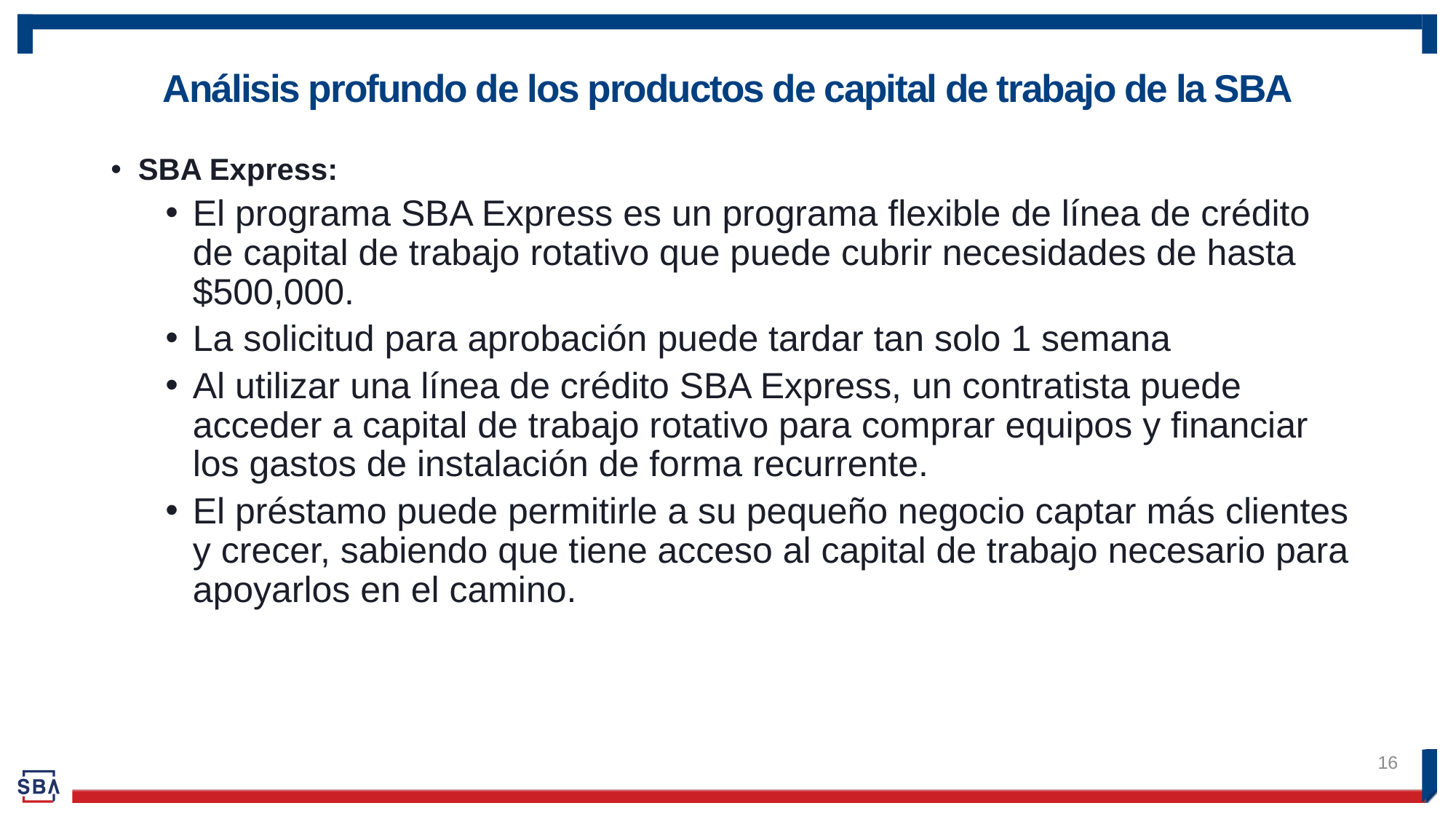

# Análisis profundo de los productos de capital de trabajo de la SBA
SBA Express:
El programa SBA Express es un programa flexible de línea de crédito de capital de trabajo rotativo que puede cubrir necesidades de hasta $500,000.
La solicitud para aprobación puede tardar tan solo 1 semana
Al utilizar una línea de crédito SBA Express, un contratista puede acceder a capital de trabajo rotativo para comprar equipos y financiar los gastos de instalación de forma recurrente.
El préstamo puede permitirle a su pequeño negocio captar más clientes y crecer, sabiendo que tiene acceso al capital de trabajo necesario para apoyarlos en el camino.
16